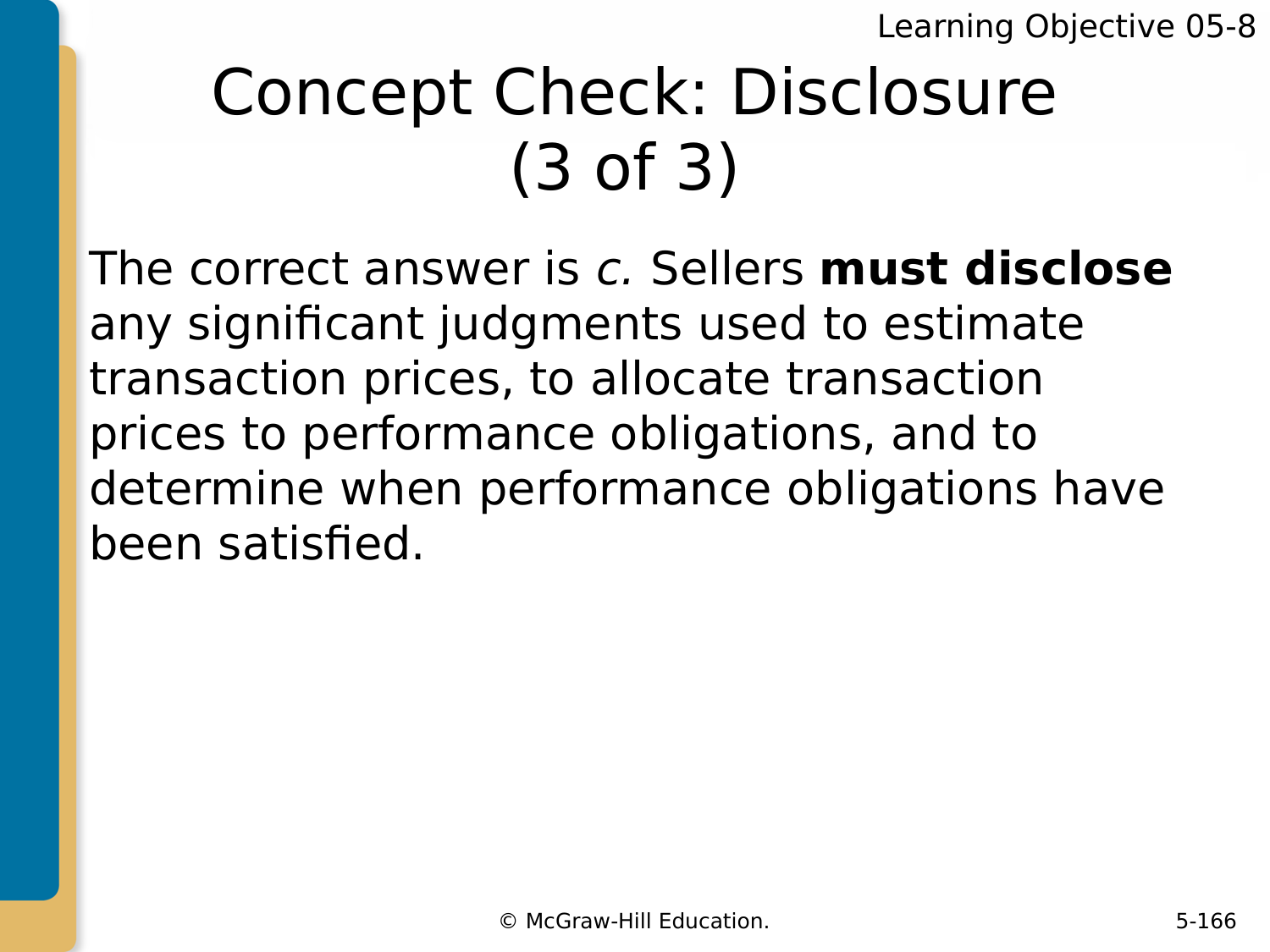

Learning Objective 05-8
# Concept Check: Disclosure (3 of 3)
The correct answer is c. Sellers must disclose any significant judgments used to estimate transaction prices, to allocate transaction prices to performance obligations, and to determine when performance obligations have been satisfied.